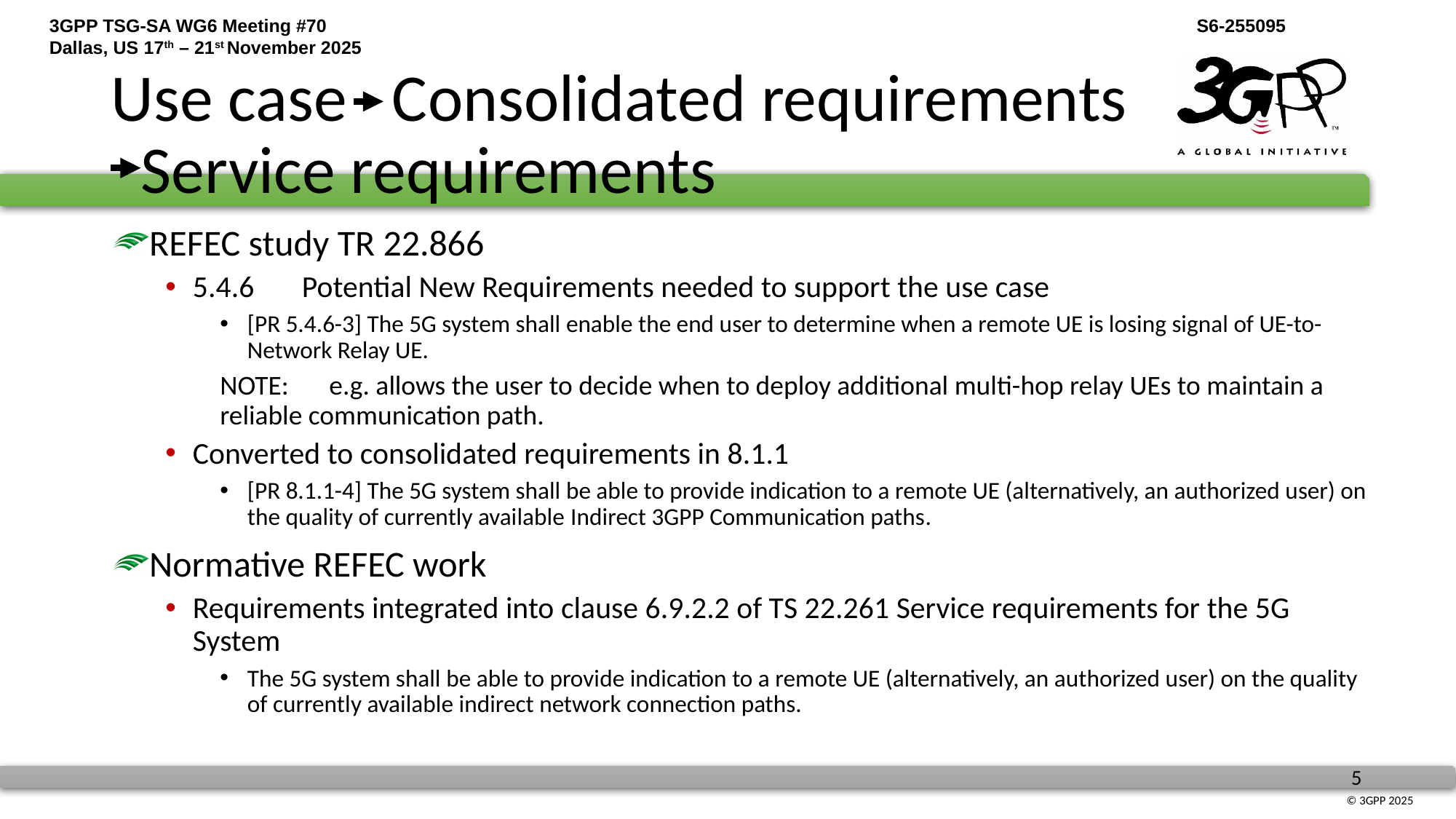

# Use case   Consolidated requirements Service requirements
REFEC study TR 22.866
5.4.6	Potential New Requirements needed to support the use case
[PR 5.4.6-3] The 5G system shall enable the end user to determine when a remote UE is losing signal of UE-to-Network Relay UE.
NOTE:	e.g. allows the user to decide when to deploy additional multi-hop relay UEs to maintain a reliable communication path.
Converted to consolidated requirements in 8.1.1
[PR 8.1.1-4] The 5G system shall be able to provide indication to a remote UE (alternatively, an authorized user) on the quality of currently available Indirect 3GPP Communication paths.
Normative REFEC work
Requirements integrated into clause 6.9.2.2 of TS 22.261 Service requirements for the 5G System
The 5G system shall be able to provide indication to a remote UE (alternatively, an authorized user) on the quality of currently available indirect network connection paths.